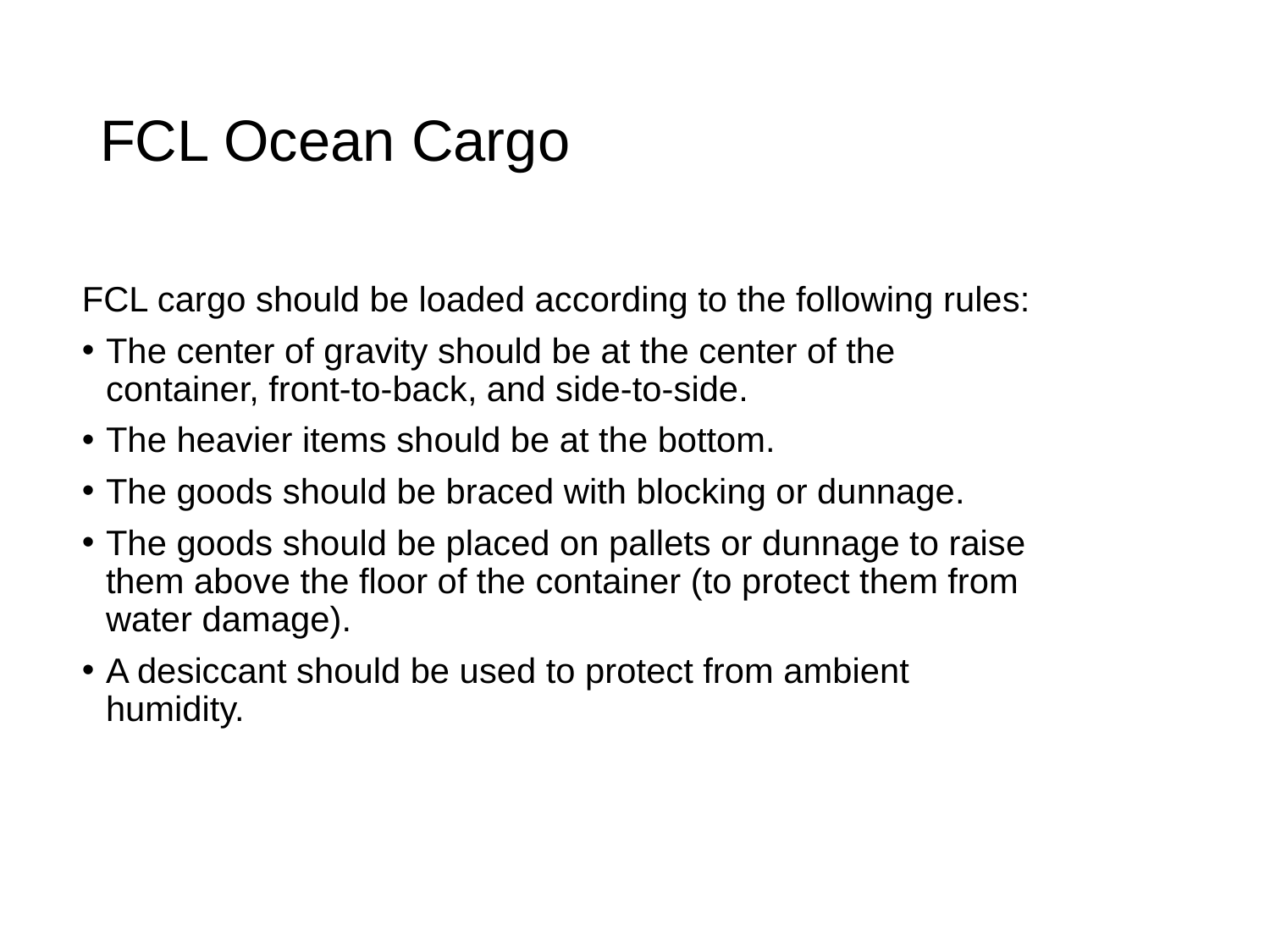

# FCL Ocean Cargo
FCL cargo should be loaded according to the following rules:
The center of gravity should be at the center of the container, front-to-back, and side-to-side.
The heavier items should be at the bottom.
The goods should be braced with blocking or dunnage.
The goods should be placed on pallets or dunnage to raise them above the floor of the container (to protect them from water damage).
A desiccant should be used to protect from ambient humidity.